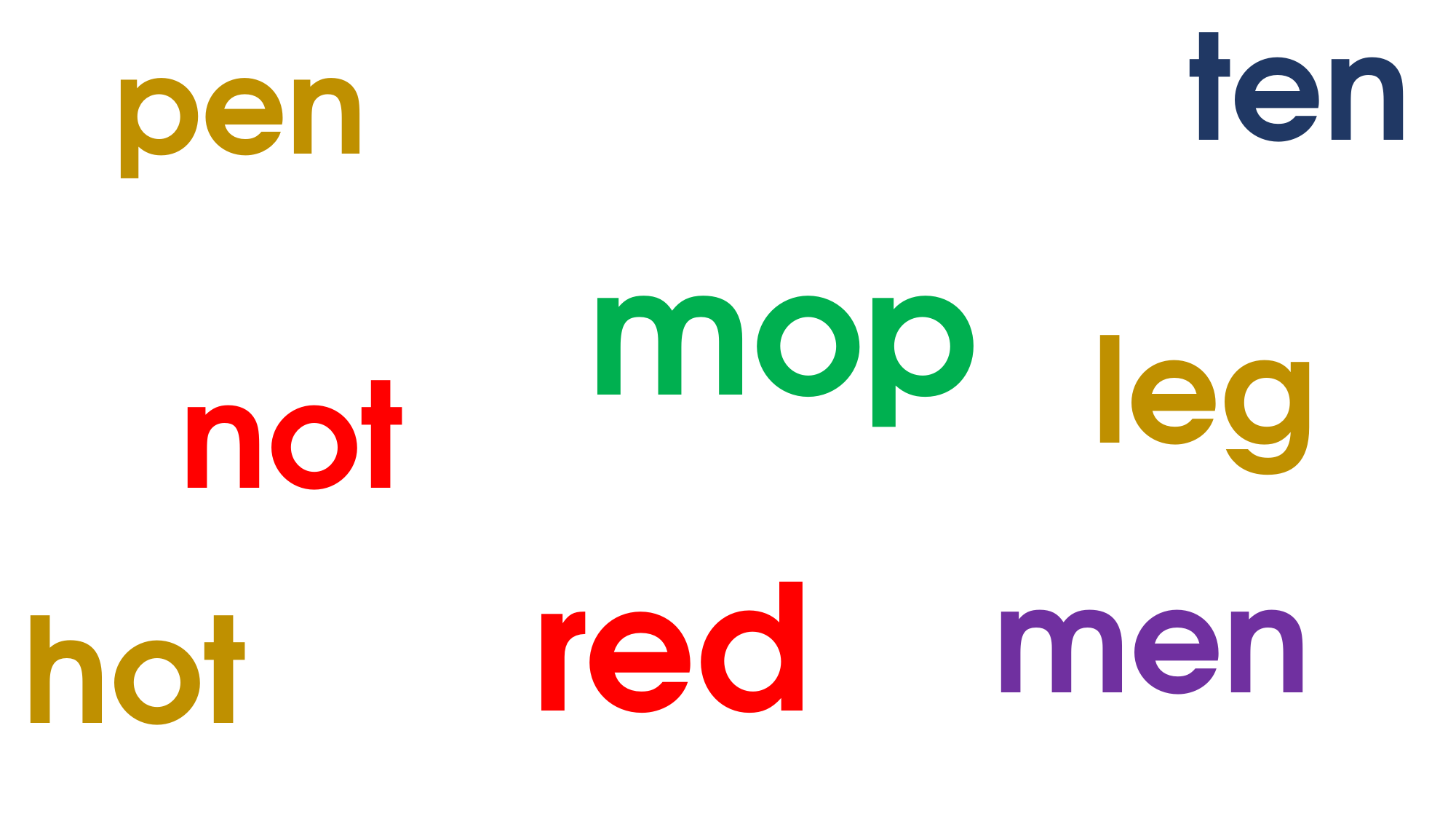

ten
pen
mop
leg
not
red
men
hot